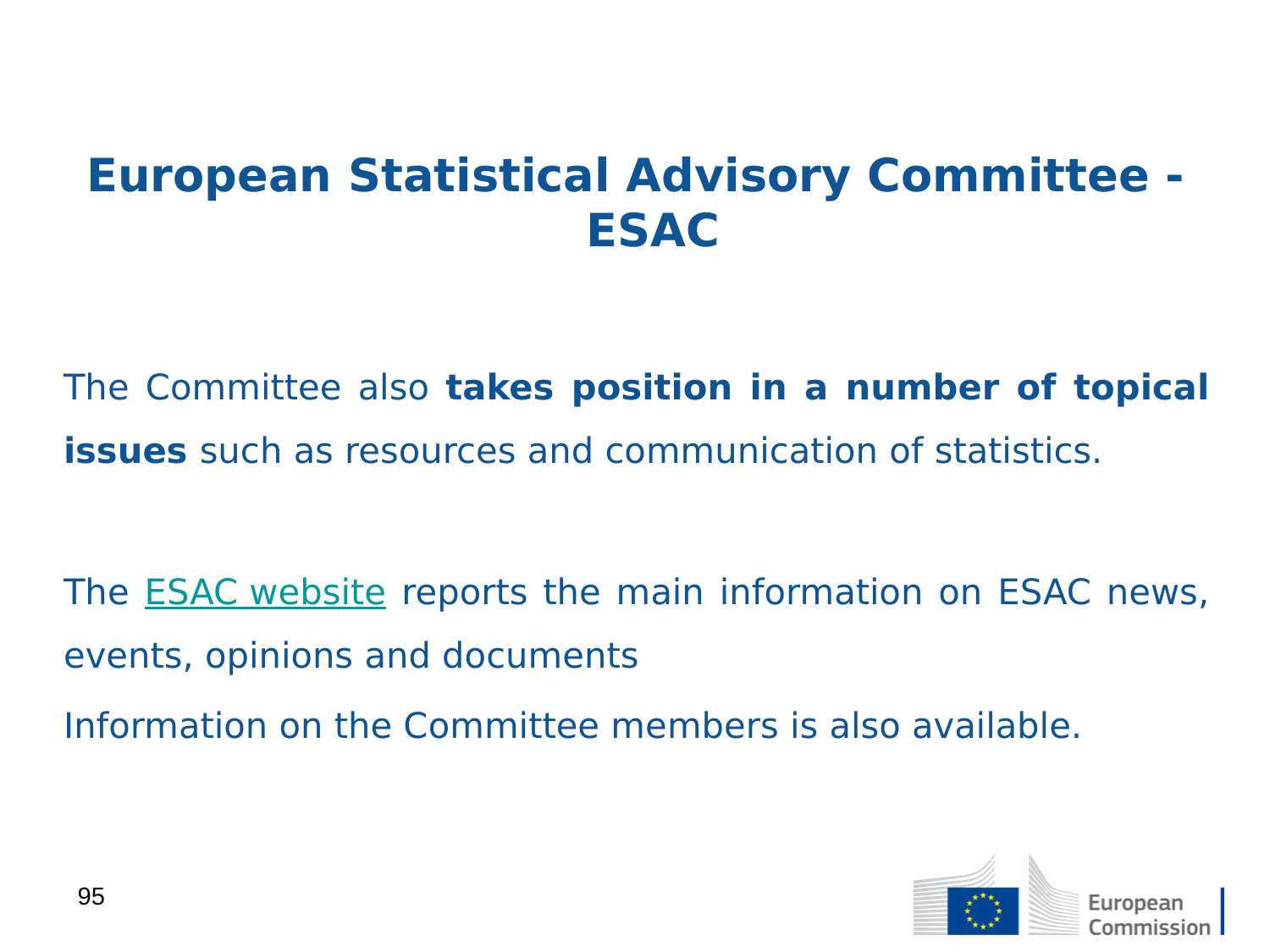

# European Statistical Advisory Committee - ESAC
The Committee also takes position in a number of topical issues such as resources and communication of statistics.

The ESAC website reports the main information on ESAC news, events, opinions and documents
Information on the Committee members is also available.

95